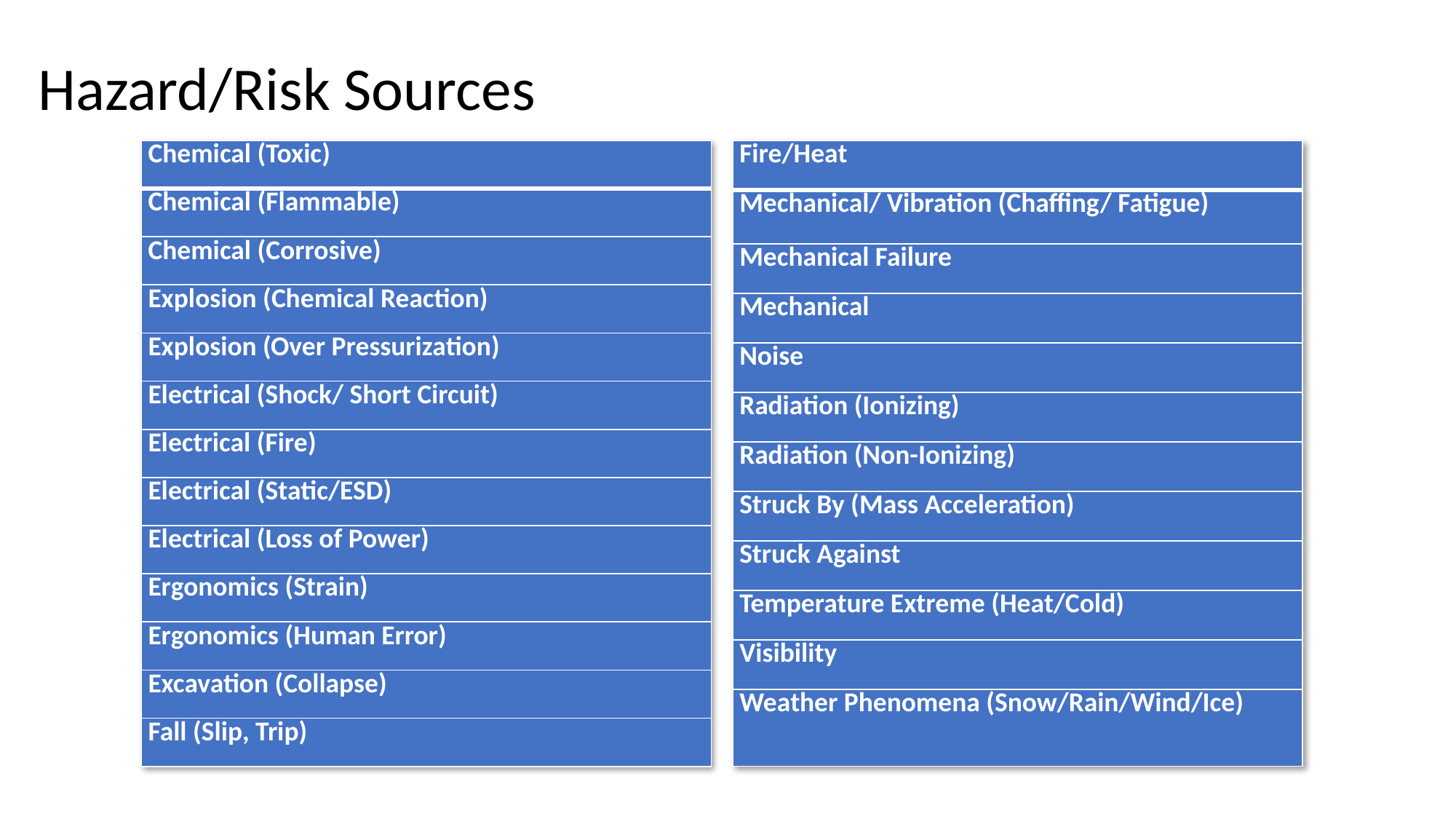

# Hazard/Risk Sources
| Fire/Heat |
| --- |
| Mechanical/ Vibration (Chaffing/ Fatigue) |
| Mechanical Failure |
| Mechanical |
| Noise |
| Radiation (Ionizing) |
| Radiation (Non-Ionizing) |
| Struck By (Mass Acceleration) |
| Struck Against |
| Temperature Extreme (Heat/Cold) |
| Visibility |
| Weather Phenomena (Snow/Rain/Wind/Ice) |
| Chemical (Toxic) |
| --- |
| Chemical (Flammable) |
| Chemical (Corrosive) |
| Explosion (Chemical Reaction) |
| Explosion (Over Pressurization) |
| Electrical (Shock/ Short Circuit) |
| Electrical (Fire) |
| Electrical (Static/ESD) |
| Electrical (Loss of Power) |
| Ergonomics (Strain) |
| Ergonomics (Human Error) |
| Excavation (Collapse) |
| Fall (Slip, Trip) |